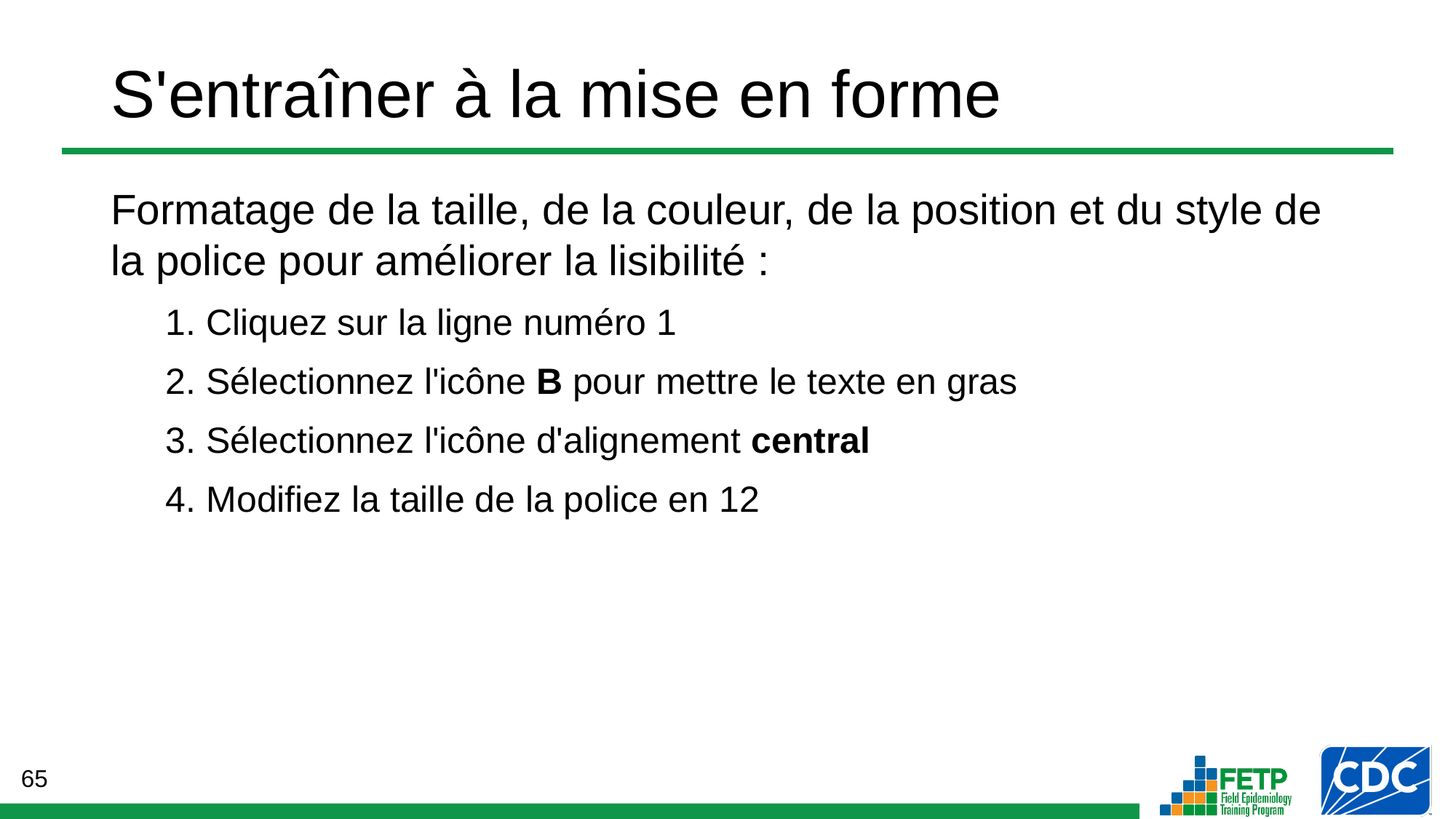

# S'entraîner à la mise en forme
Formatage de la taille, de la couleur, de la position et du style de la police pour améliorer la lisibilité :
Cliquez sur la ligne numéro 1
Sélectionnez l'icône B pour mettre le texte en gras
Sélectionnez l'icône d'alignement central
Modifiez la taille de la police en 12